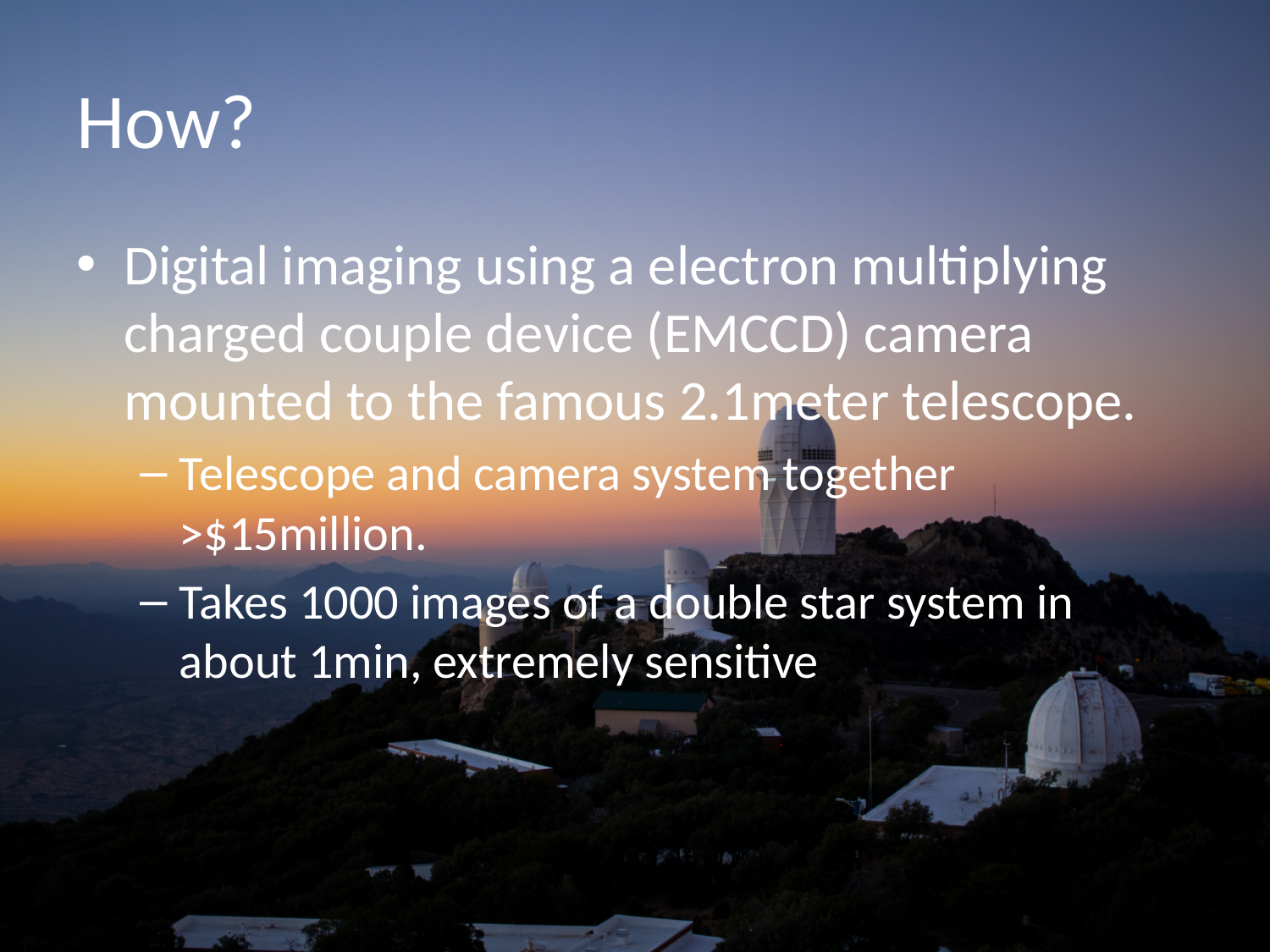

# How?
Digital imaging using a electron multiplying charged couple device (EMCCD) camera mounted to the famous 2.1meter telescope.
Telescope and camera system together >$15million.
Takes 1000 images of a double star system in about 1min, extremely sensitive